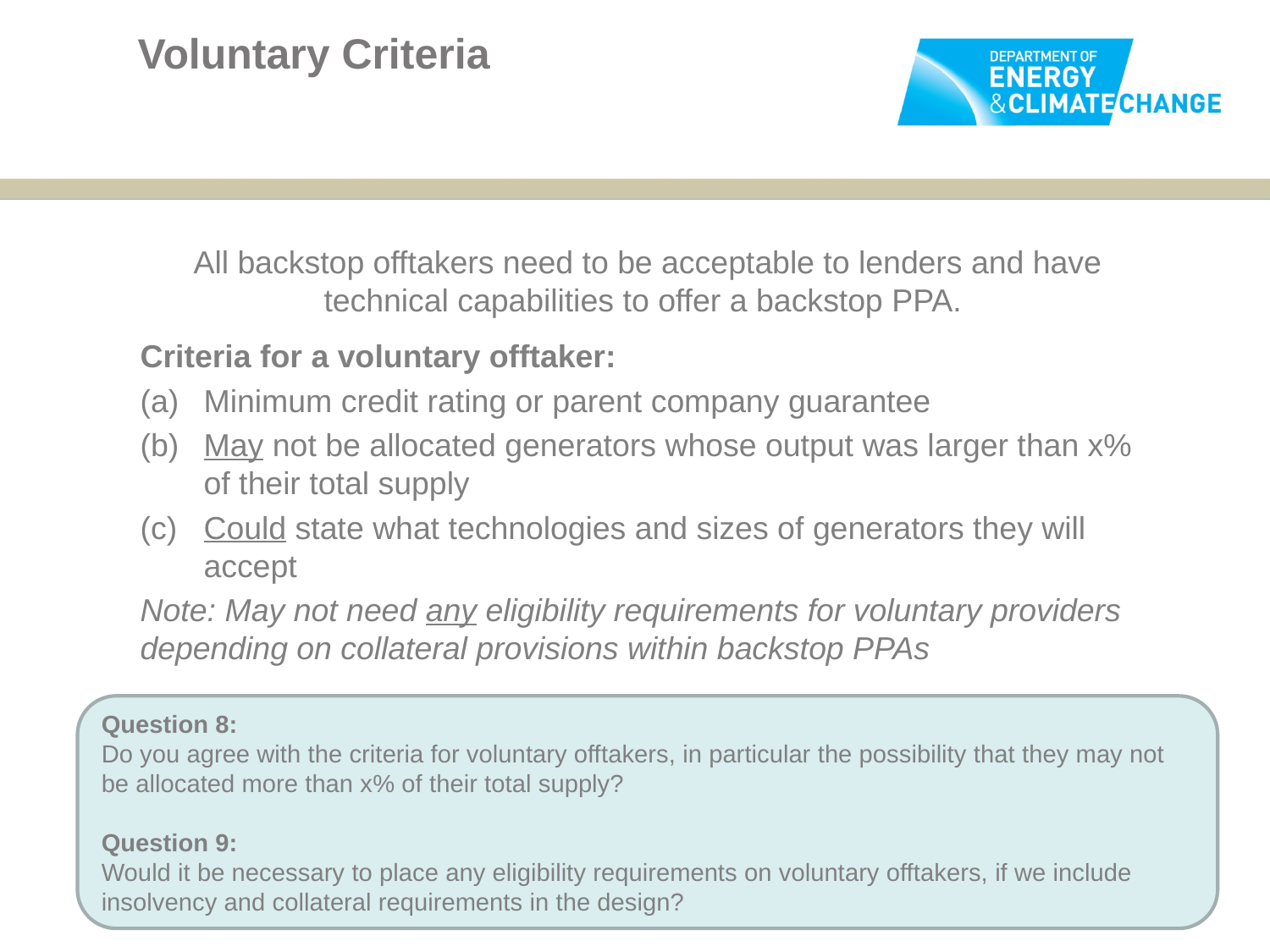

# Voluntary Criteria
All backstop offtakers need to be acceptable to lenders and have technical capabilities to offer a backstop PPA.
Criteria for a voluntary offtaker:
Minimum credit rating or parent company guarantee
May not be allocated generators whose output was larger than x% of their total supply
Could state what technologies and sizes of generators they will accept
Note: May not need any eligibility requirements for voluntary providers depending on collateral provisions within backstop PPAs

Question 8:
Do you agree with the criteria for voluntary offtakers, in particular the possibility that they may not be allocated more than x% of their total supply?

Question 9:
Would it be necessary to place any eligibility requirements on voluntary offtakers, if we include insolvency and collateral requirements in the design?